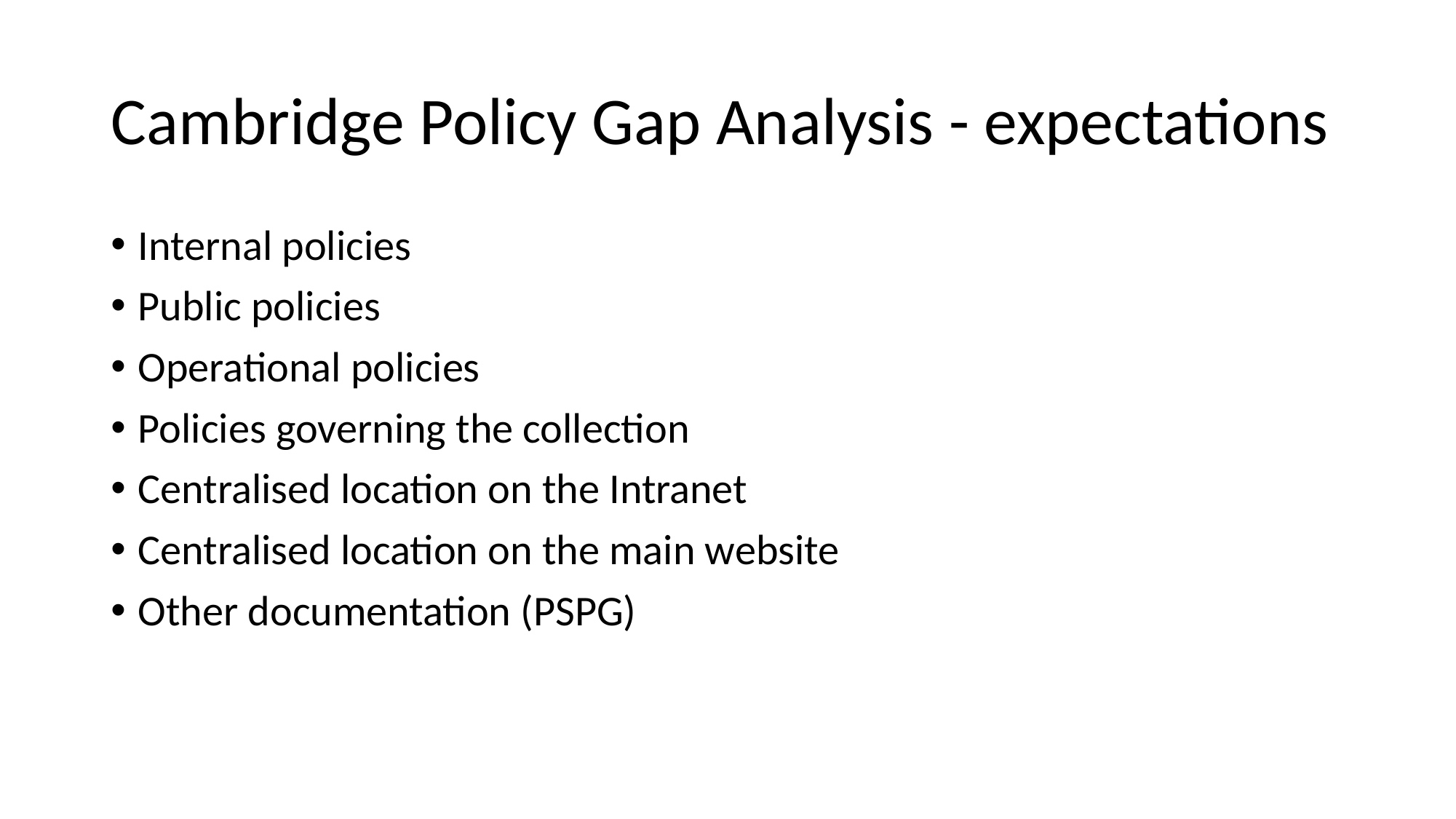

# Cambridge Policy Gap Analysis - expectations
Internal policies
Public policies
Operational policies
Policies governing the collection
Centralised location on the Intranet
Centralised location on the main website
Other documentation (PSPG)